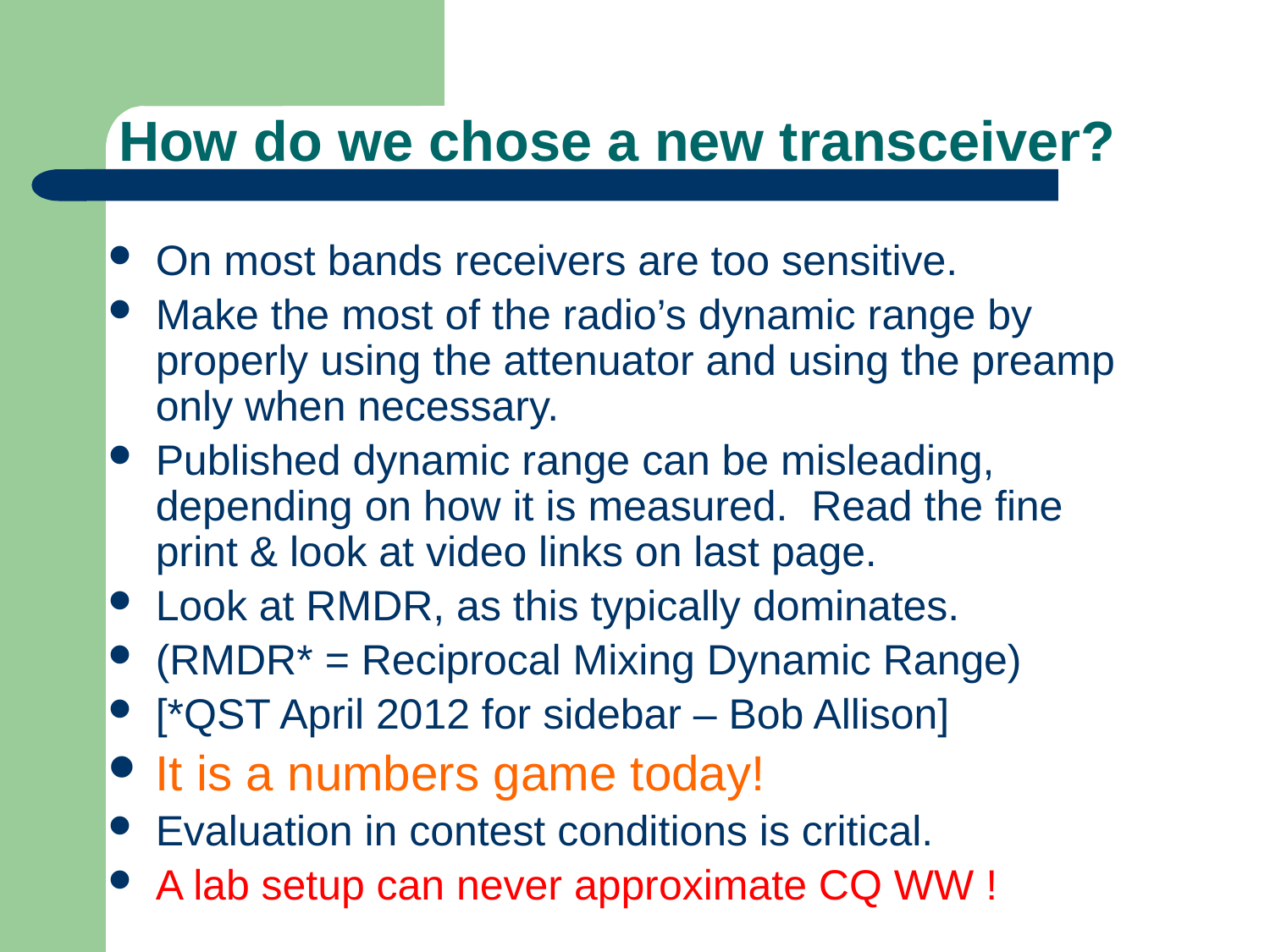

# How do we chose a new transceiver?
On most bands receivers are too sensitive.
Make the most of the radio’s dynamic range by properly using the attenuator and using the preamp only when necessary.
Published dynamic range can be misleading, depending on how it is measured.  Read the fine print & look at video links on last page.
Look at RMDR, as this typically dominates.
(RMDR* = Reciprocal Mixing Dynamic Range)
[*QST April 2012 for sidebar – Bob Allison]
It is a numbers game today!
Evaluation in contest conditions is critical.
A lab setup can never approximate CQ WW !